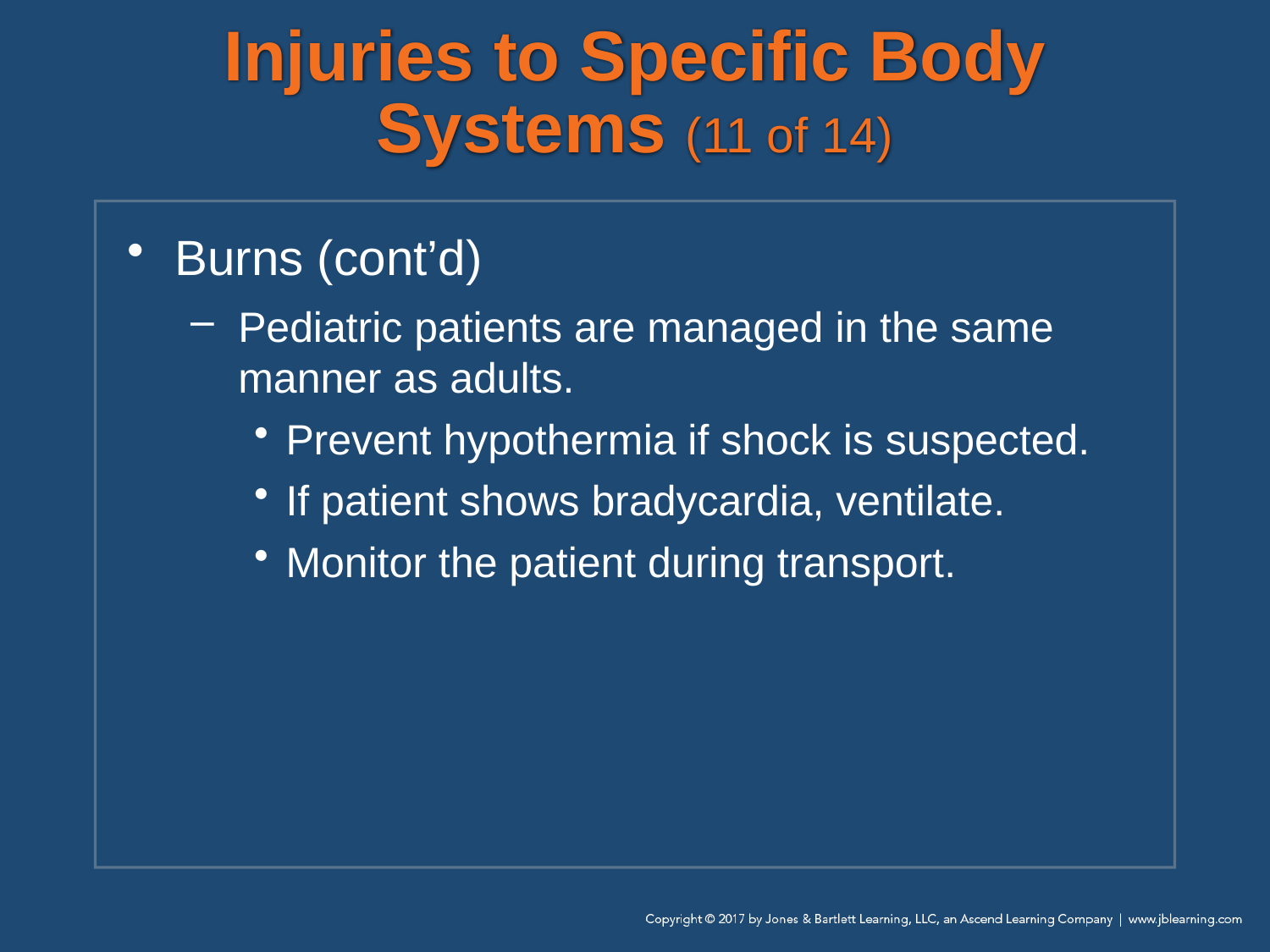

# Injuries to Specific Body Systems (11 of 14)
Burns (cont’d)
Pediatric patients are managed in the same manner as adults.
Prevent hypothermia if shock is suspected.
If patient shows bradycardia, ventilate.
Monitor the patient during transport.